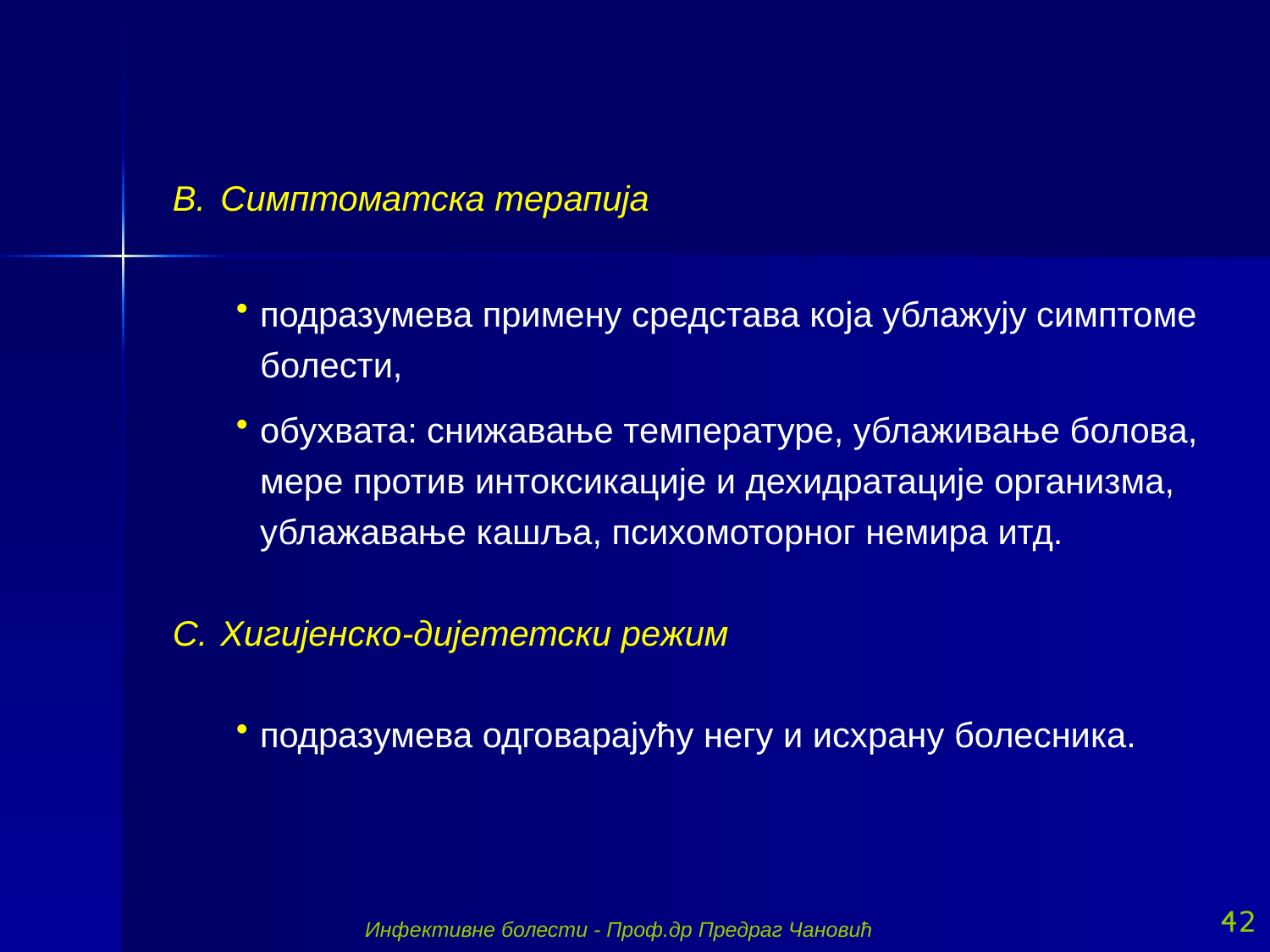

Симптоматска терапија

подразумева примену средстава која ублажују симптоме болести,
обухвата: снижавање температуре, ублаживање болова, мере против интоксикације и дехидратације организма, ублажавање кашља, психомоторног немира итд.

Хигијенско-дијететски режим

подразумева одговарајућу негу и исхрану болесника.
42
Инфективне болести - Проф.др Предраг Чановић